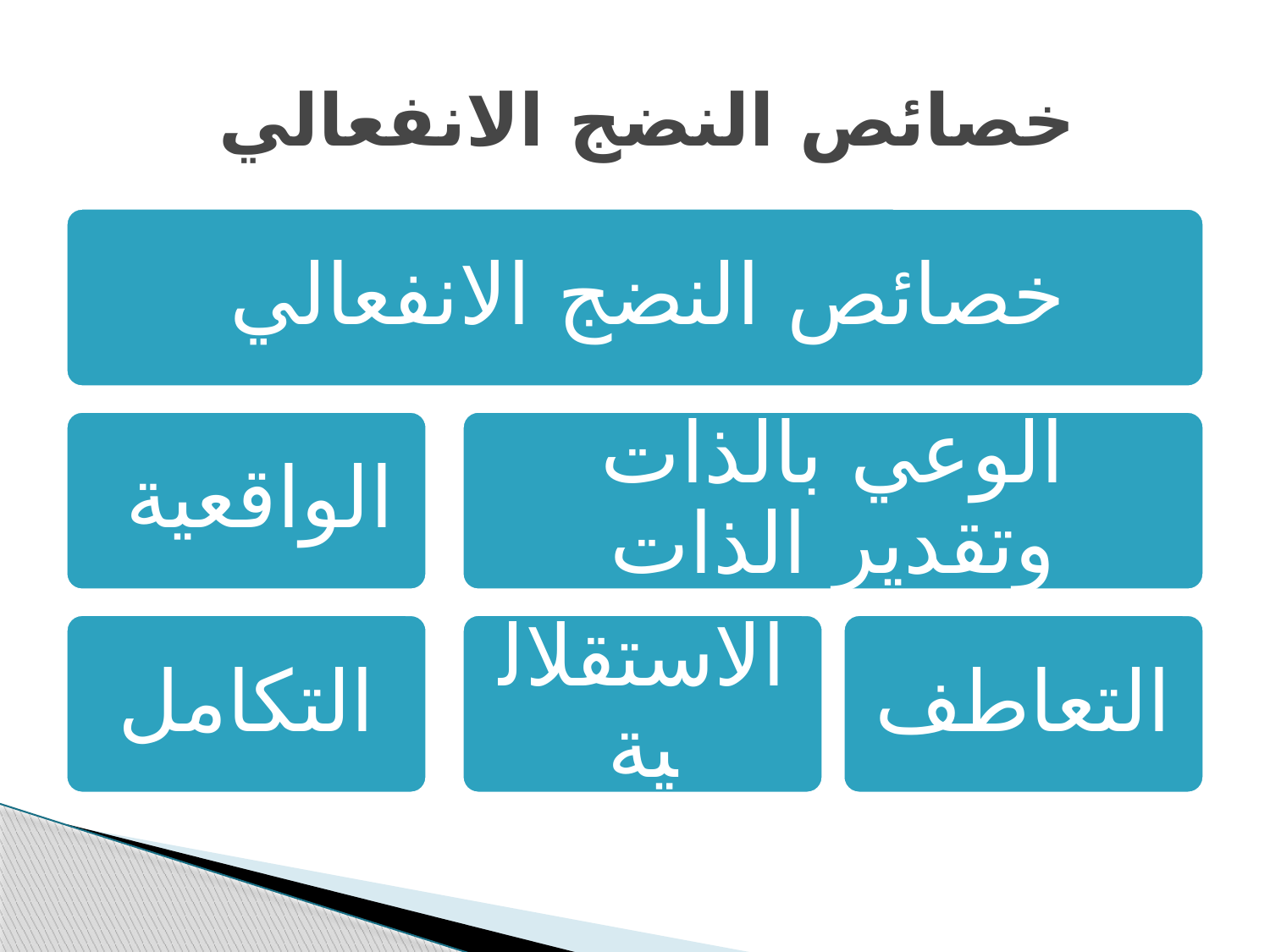

# خصائص النضج الانفعالي
خصائص النضج الانفعالي
الواقعية
التكامل
الوعي بالذات وتقدير الذات
الاستقلالية
التعاطف